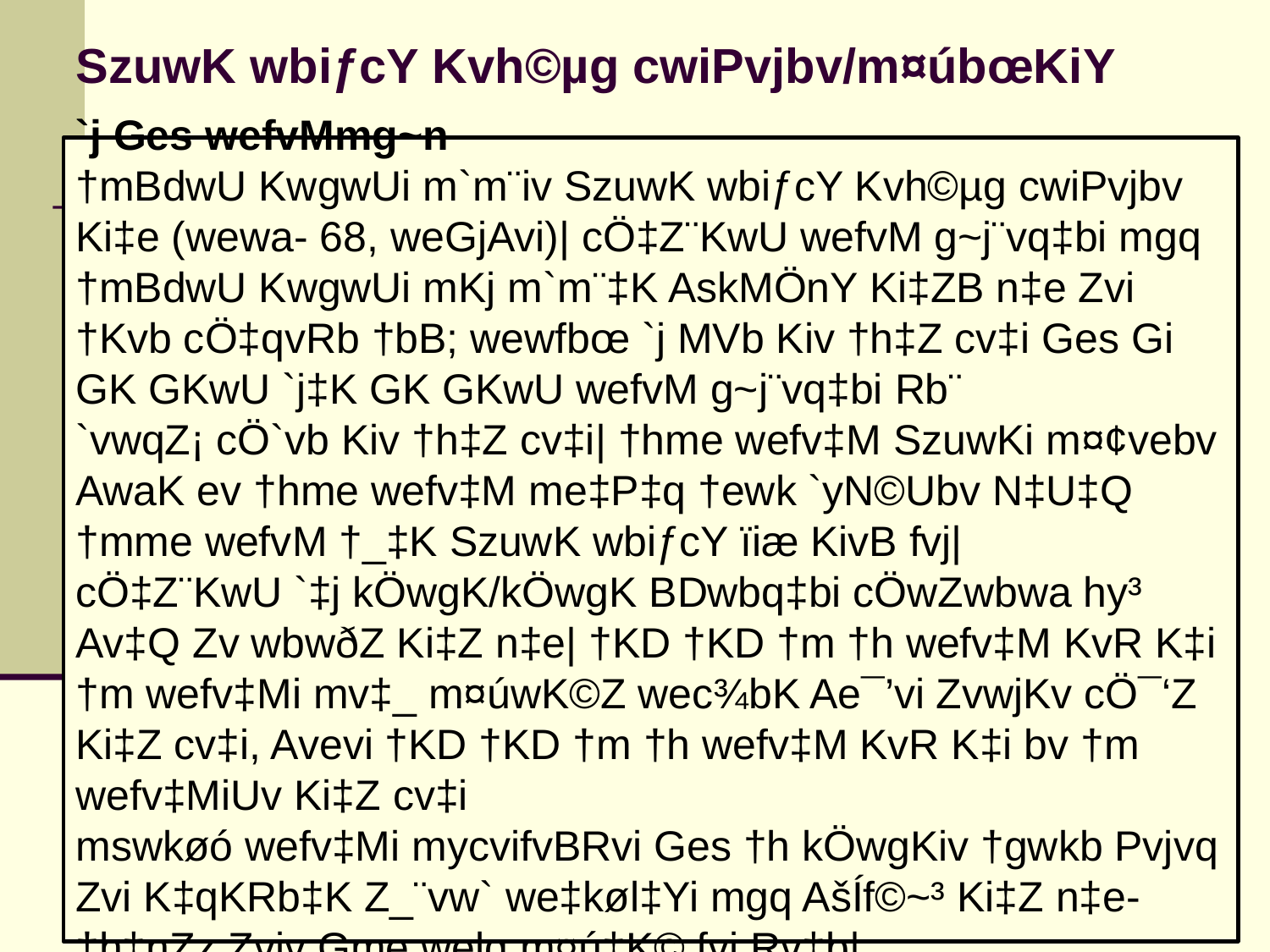

# SzuwK wbiƒcY Kvh©µg cwiPvjbv/m¤úbœKiY
`j Ges wefvMmg~n
†mBdwU KwgwUi m`m¨iv SzuwK wbiƒcY Kvh©µg cwiPvjbv Ki‡e (wewa- 68, weGjAvi)| cÖ‡Z¨KwU wefvM g~j¨vq‡bi mgq †mBdwU KwgwUi mKj m`m¨‡K AskMÖnY Ki‡ZB n‡e Zvi †Kvb cÖ‡qvRb †bB; wewfbœ `j MVb Kiv †h‡Z cv‡i Ges Gi GK GKwU `j‡K GK GKwU wefvM g~j¨vq‡bi Rb¨ `vwqZ¡ cÖ`vb Kiv †h‡Z cv‡i| †hme wefv‡M SzuwKi m¤¢vebv AwaK ev †hme wefv‡M me‡P‡q †ewk `yN©Ubv N‡U‡Q †mme wefvM †_‡K SzuwK wbiƒcY ïiæ KivB fvj|
cÖ‡Z¨KwU `‡j kÖwgK/kÖwgK BDwbq‡bi cÖwZwbwa hy³ Av‡Q Zv wbwðZ Ki‡Z n‡e| †KD †KD †m †h wefv‡M KvR K‡i †m wefv‡Mi mv‡_ m¤úwK©Z wec¾bK Ae¯’vi ZvwjKv cÖ¯‘Z Ki‡Z cv‡i, Avevi †KD †KD †m †h wefv‡M KvR K‡i bv †m wefv‡MiUv Ki‡Z cv‡i
mswkøó wefv‡Mi mycvifvBRvi Ges †h kÖwgKiv †gwkb Pvjvq Zvi K‡qKRb‡K Z_¨vw` we‡køl‡Yi mgq AšÍf©~³ Ki‡Z n‡e- †h‡nZz Zviv Gme welq m¤ú‡K© fvj Rv‡b|